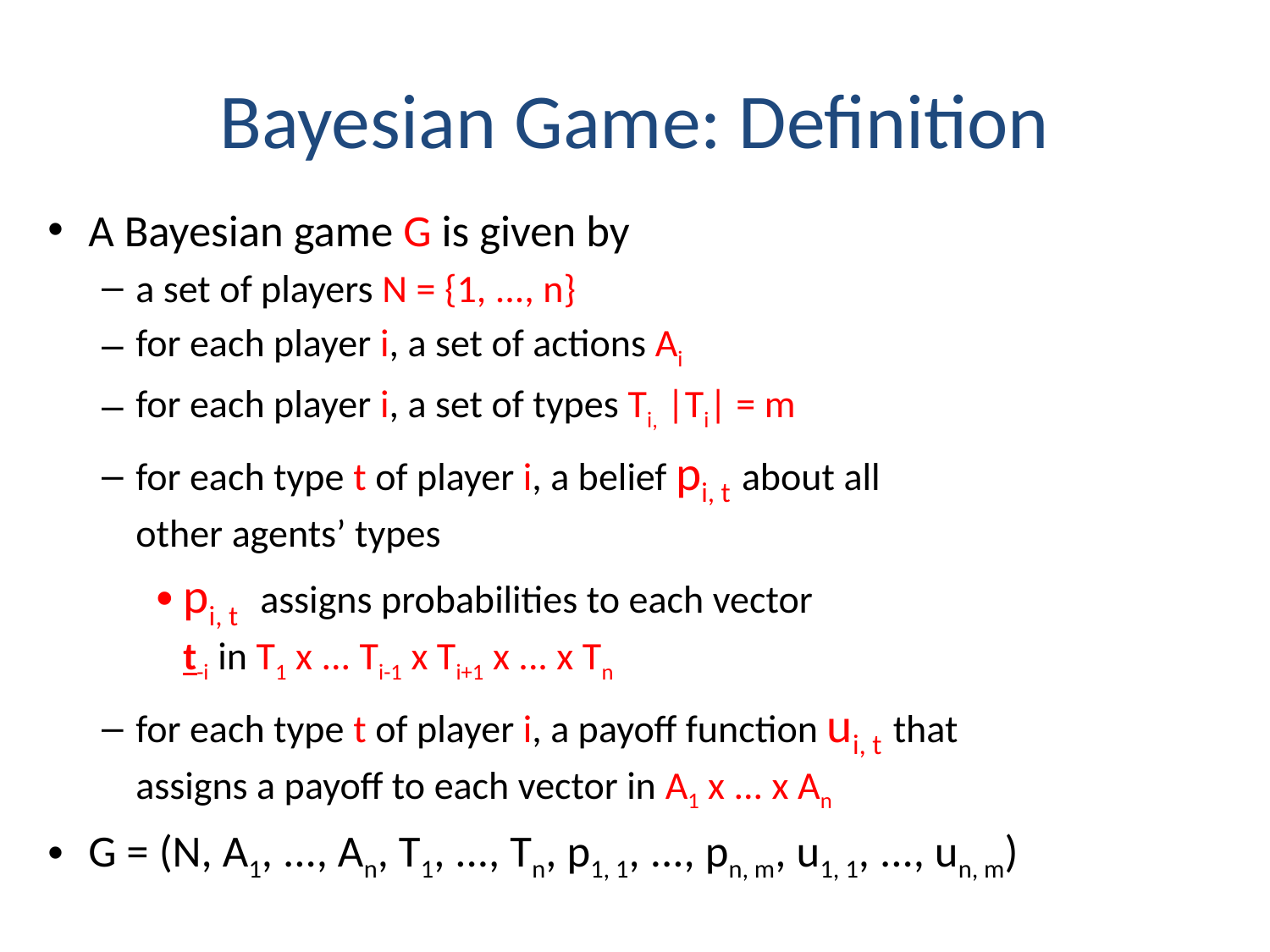

# Bayesian Game: Definition
A Bayesian game G is given by
a set of players N = {1, ..., n}
for each player i, a set of actions Ai
for each player i, a set of types Ti, |Ti| = m
for each type t of player i, a belief pi, t about all
other agents’ types
pi, t  assigns probabilities to each vector
t-i in T1 x ... Ti-1 x Ti+1 x ... x Tn
for each type t of player i, a payoff function ui, t that
assigns a payoff to each vector in A1 x ... x An
G = (N, A1, ..., An, T1, ..., Tn, p1, 1, ..., pn, m, u1, 1, ..., un, m)